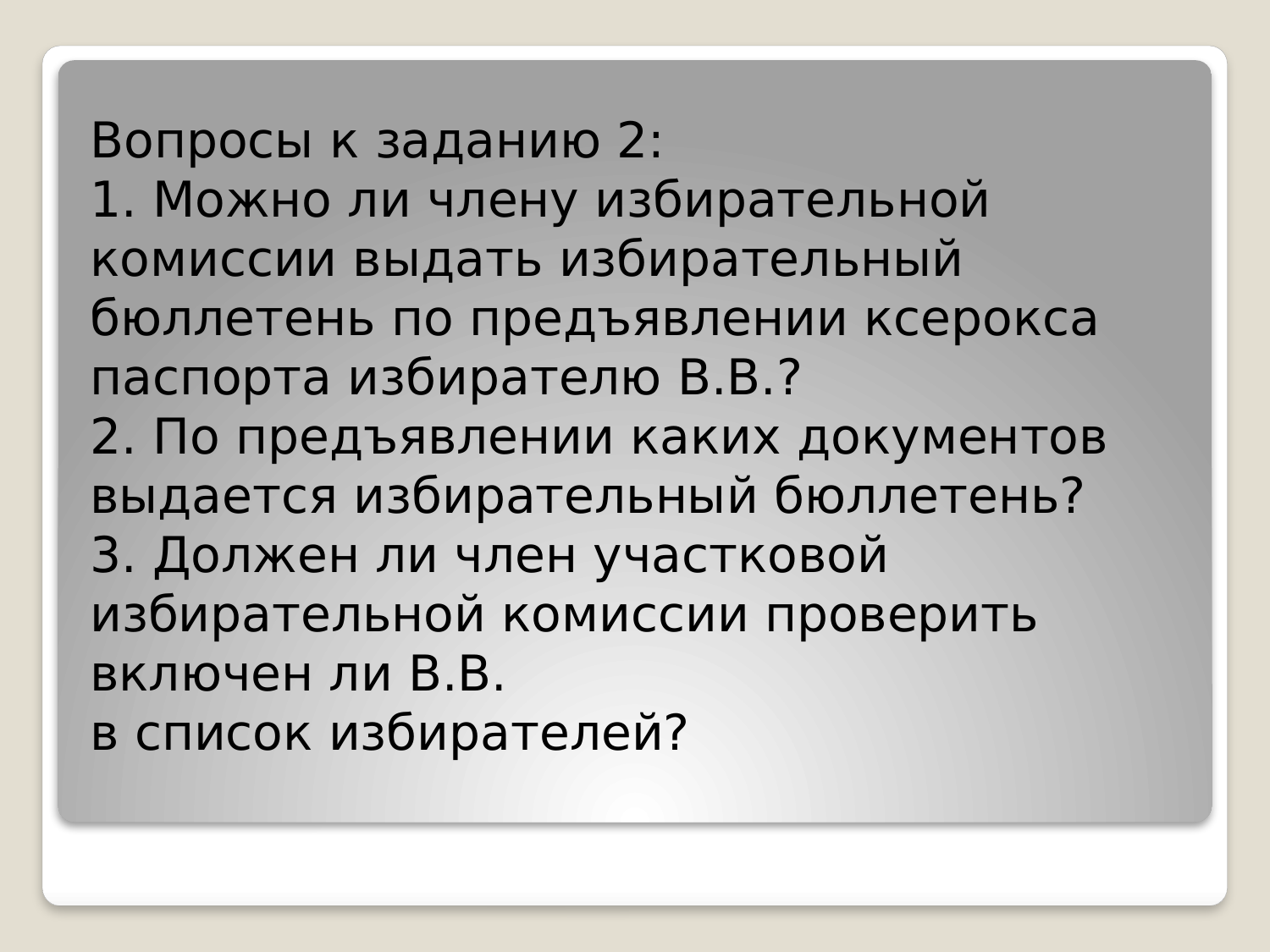

Вопросы к заданию 2:
1. Можно ли члену избирательной комиссии выдать избирательный бюллетень по предъявлении ксерокса паспорта избирателю В.В.?
2. По предъявлении каких документов выдается избирательный бюллетень?
3. Должен ли член участковой избирательной комиссии проверить включен ли В.В.
в список избирателей?